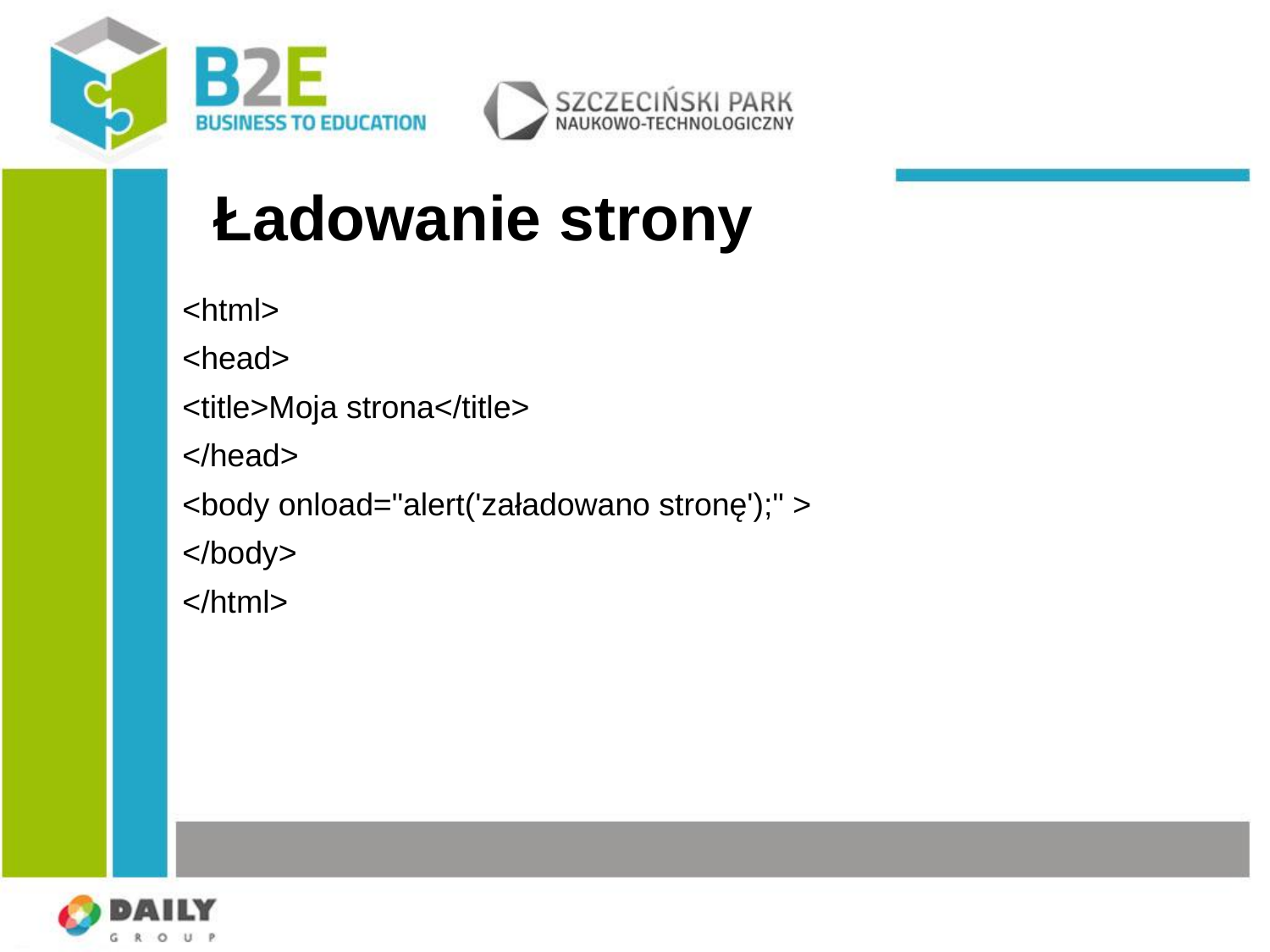

Ładowanie strony
<html>
<head>
<title>Moja strona</title>
</head>
<body onload="alert('załadowano stronę');" >
</body>
</html>